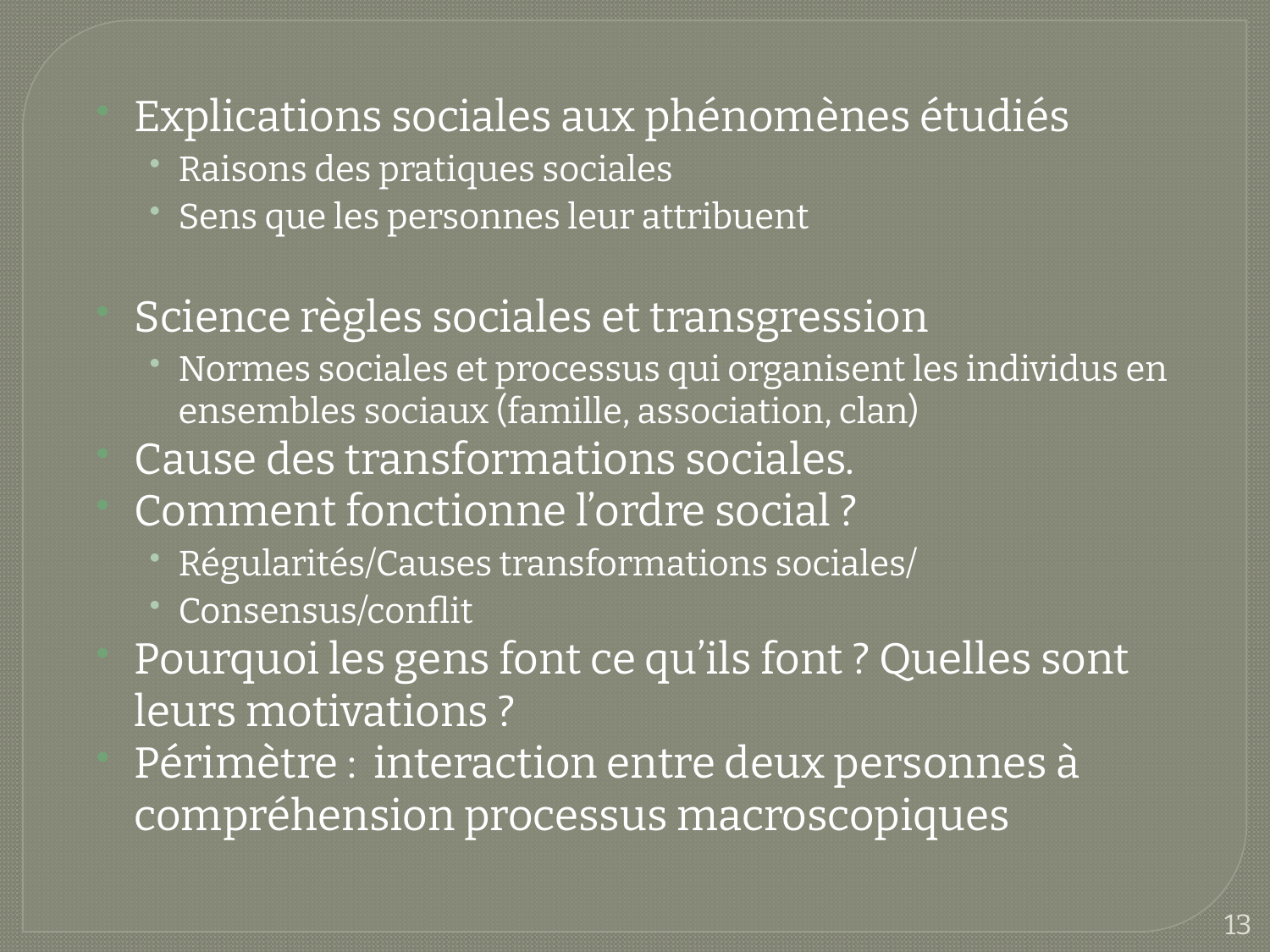

Explications sociales aux phénomènes étudiés
Raisons des pratiques sociales
Sens que les personnes leur attribuent

Science règles sociales et transgression
Normes sociales et processus qui organisent les individus en ensembles sociaux (famille, association, clan)
Cause des transformations sociales.
Comment fonctionne l’ordre social ?
Régularités/Causes transformations sociales/
Consensus/conflit
Pourquoi les gens font ce qu’ils font ? Quelles sont leurs motivations ?
Périmètre :  interaction entre deux personnes à compréhension processus macroscopiques

13